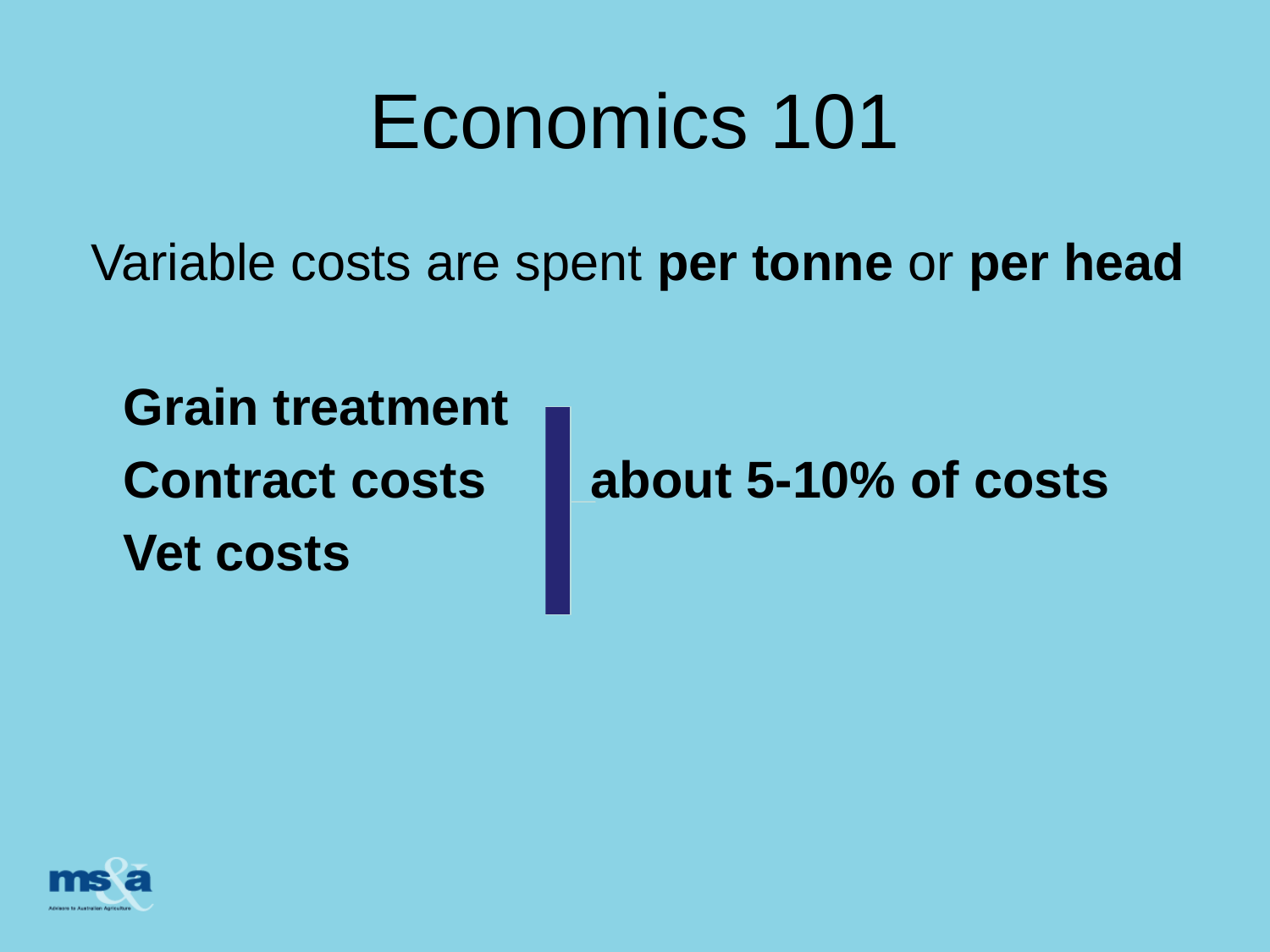

# Economics 101
 Variable costs are spent per tonne or per head

	Grain treatment
	Contract costs	about 5-10% of costs
	Vet costs